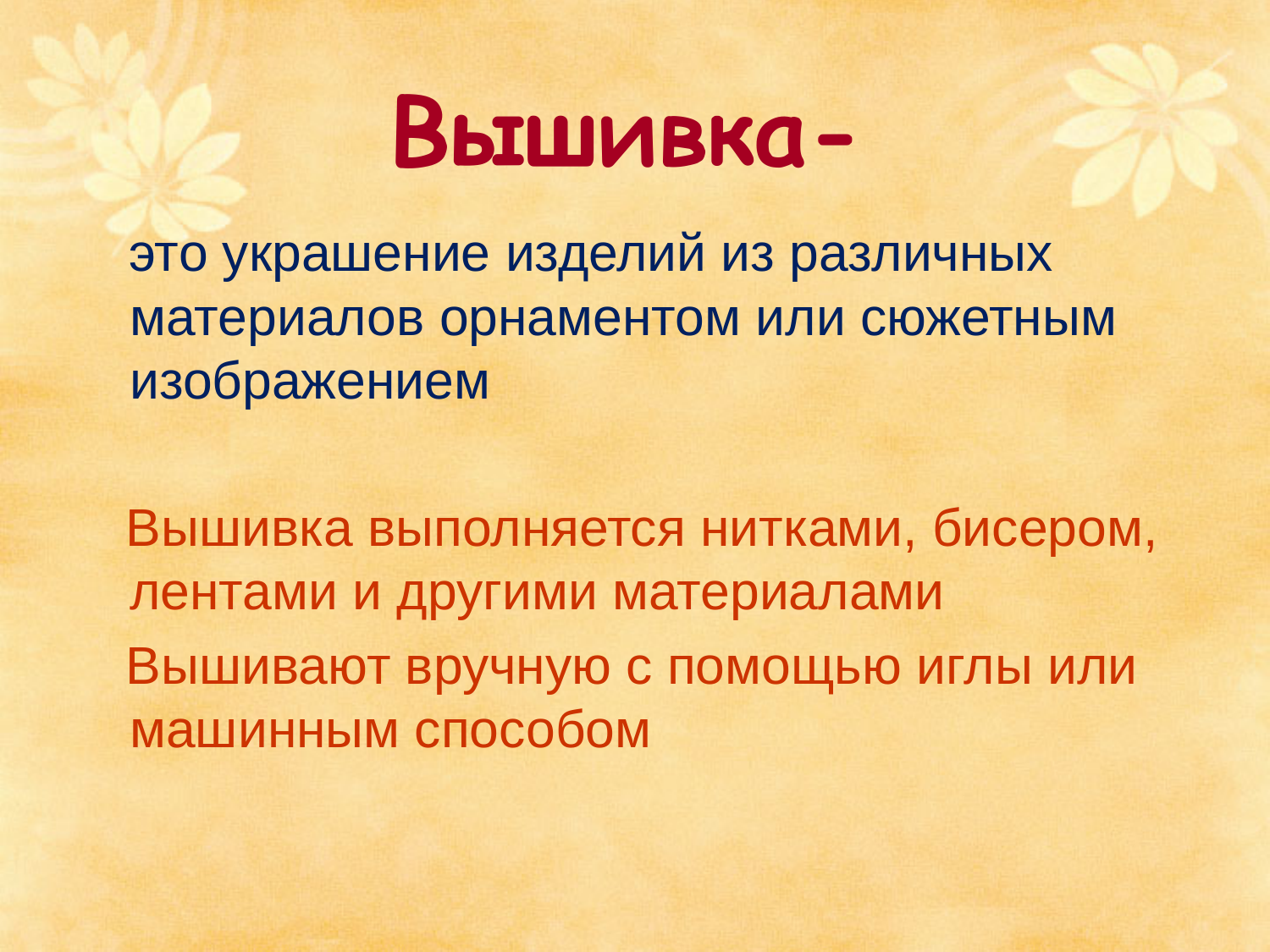

# Вышивка-
   это украшение изделий из различных материалов орнаментом или сюжетным изображением

   Вышивка выполняется нитками, бисером, лентами и другими материалами
   Вышивают вручную с помощью иглы или машинным способом